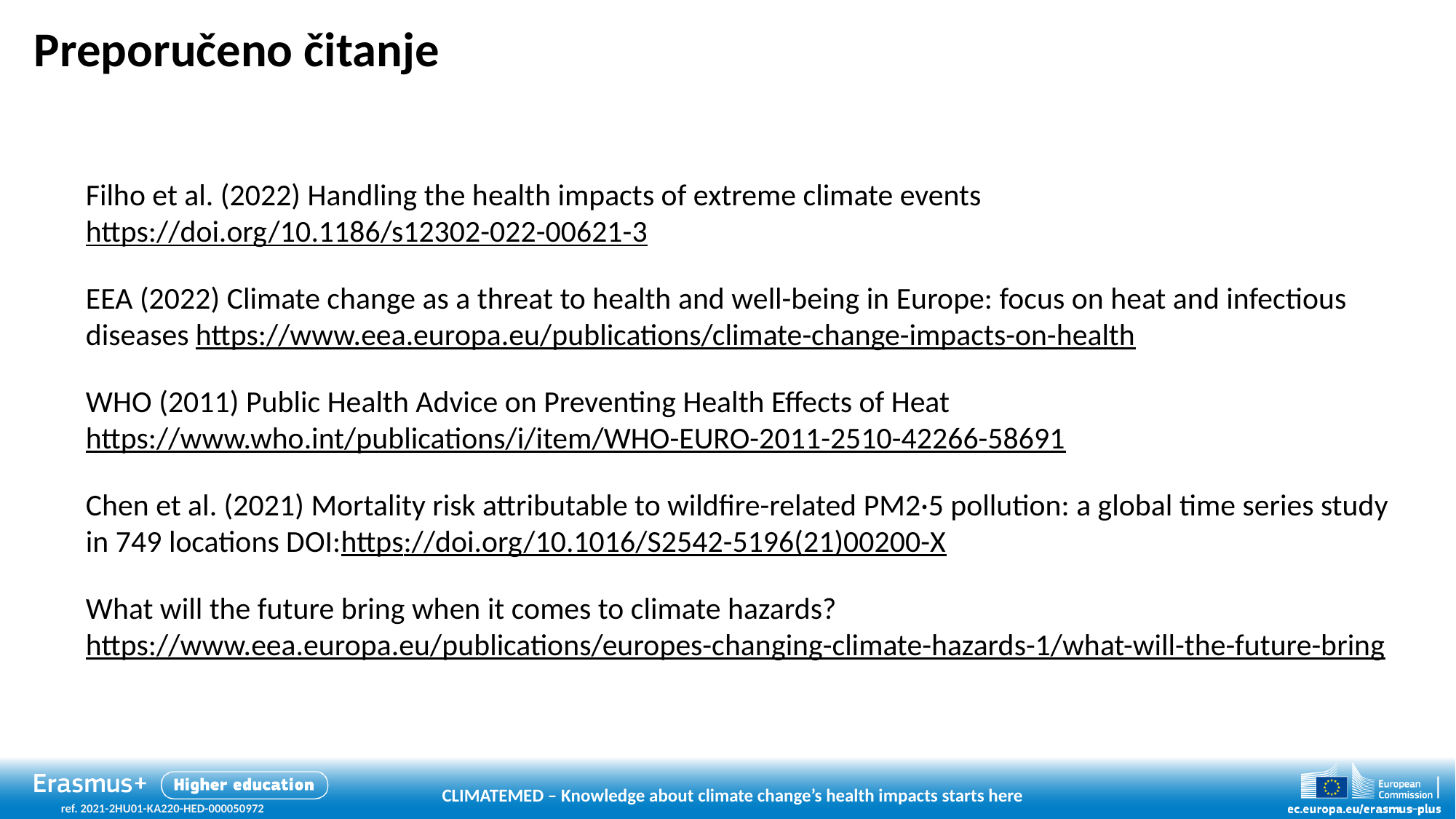

# Preporučeno čitanje
Filho et al. (2022) Handling the health impacts of extreme climate events https://doi.org/10.1186/s12302-022-00621-3
EEA (2022) Climate change as a threat to health and well-being in Europe: focus on heat and infectious diseases https://www.eea.europa.eu/publications/climate-change-impacts-on-health
WHO (2011) Public Health Advice on Preventing Health Effects of Heat https://www.who.int/publications/i/item/WHO-EURO-2011-2510-42266-58691
Chen et al. (2021) Mortality risk attributable to wildfire-related PM2·5 pollution: a global time series study in 749 locations DOI:https://doi.org/10.1016/S2542-5196(21)00200-X
What will the future bring when it comes to climate hazards? https://www.eea.europa.eu/publications/europes-changing-climate-hazards-1/what-will-the-future-bring